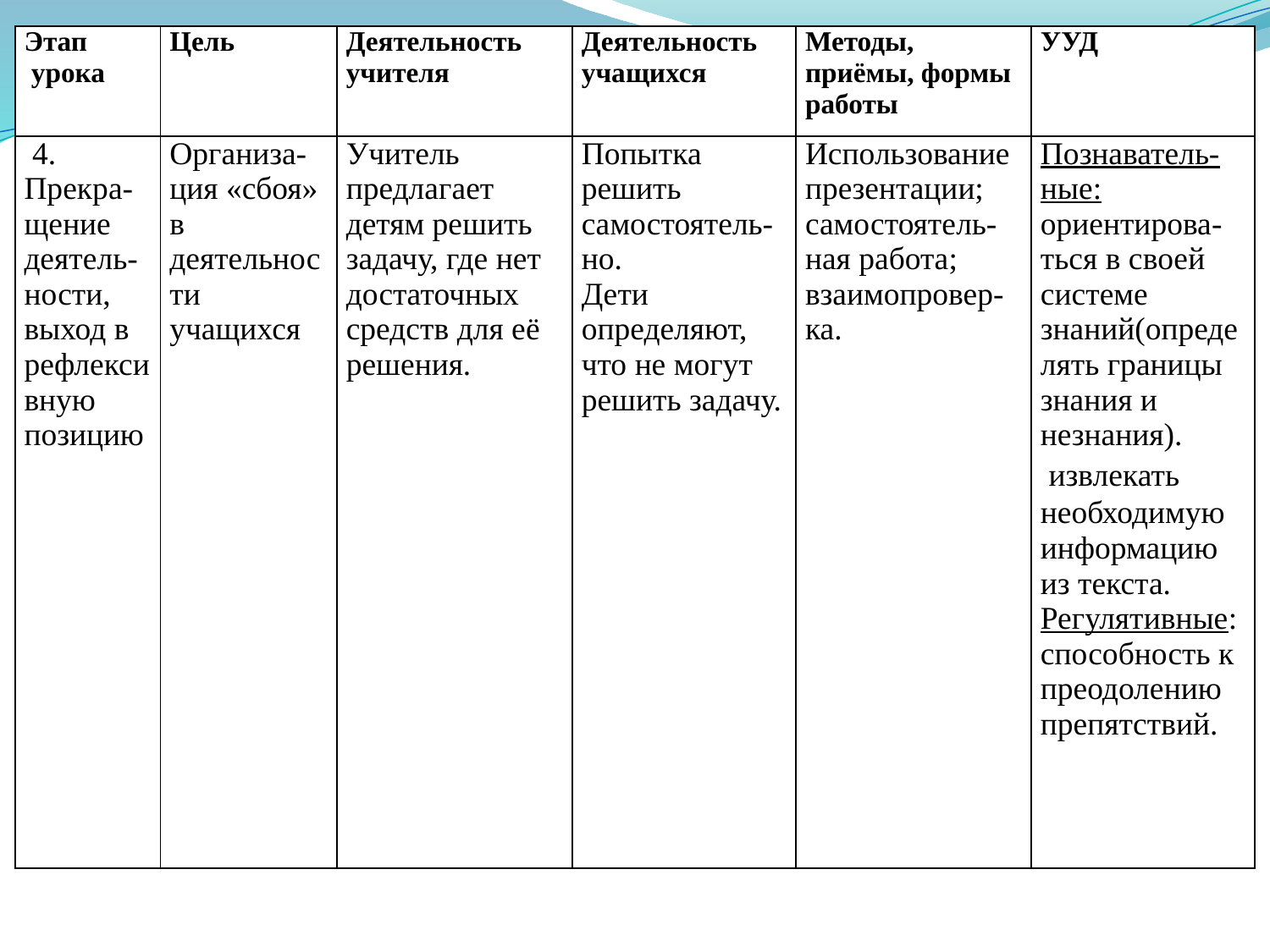

| Этап урока | Цель | Деятельность учителя | Деятельность учащихся | Методы, приёмы, формы работы | УУД |
| --- | --- | --- | --- | --- | --- |
| 4. Прекра-щение деятель-ности, выход в рефлексивную позицию | Организа-ция «cбоя» в деятельности учащихся | Учитель предлагает детям решить задачу, где нет достаточных средств для её решения. | Попытка решить самостоятель-но. Дети определяют, что не могут решить задачу. | Использование презентации; самостоятель-ная работа; взаимопровер-ка. | Познаватель-ные: ориентирова-ться в своей системе знаний(определять границы знания и незнания). извлекать необходимую информацию из текста. Регулятивные: способность к преодолению препятствий. |